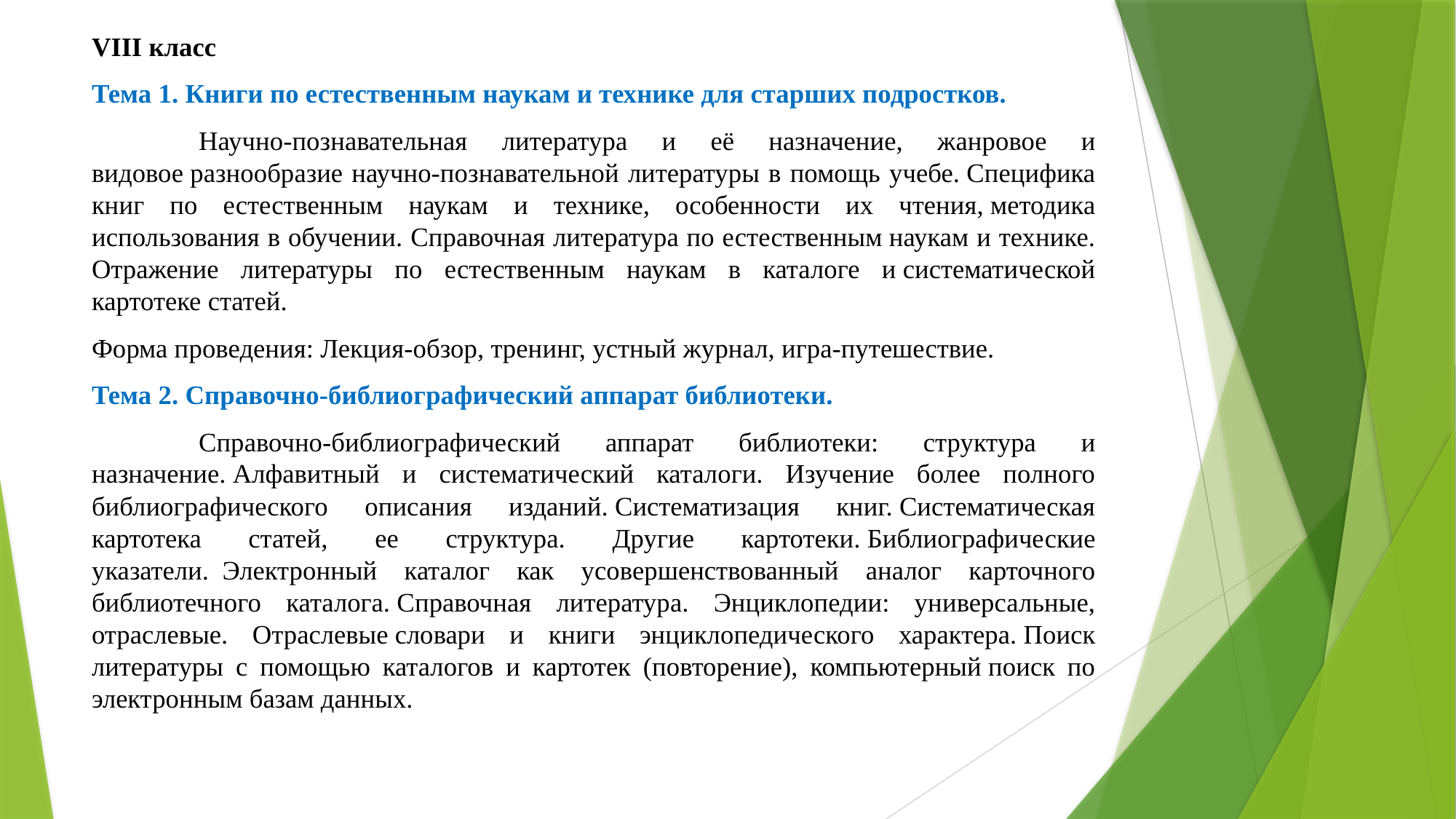

VIII класс
Тема 1. Книги по естественным наукам и технике для старших подростков.
	Научно-познавательная литература и её назначение, жанровое и видовое разнообразие научно-познавательной литературы в помощь учебе. Специфика книг по естественным наукам и технике, особенности их чтения, методика использования в обучении. Справочная литература по естественным наукам и технике. Отражение литературы по естественным наукам в каталоге и систематической картотеке статей.
Форма проведения: Лекция-обзор, тренинг, устный журнал, игра-путешествие.
Тема 2. Справочно-библиографический аппарат библиотеки.
	Справочно-библиографический аппарат библиотеки: структура и назначение. Алфавитный и систематический каталоги. Изучение более полного библиографического описания изданий. Систематизация книг. Систематическая картотека статей, ее структура. Другие картотеки. Библиографические указатели.  Электронный каталог как усовершенствованный аналог карточного библиотечного каталога. Справочная литература. Энциклопедии: универсальные, отраслевые. Отраслевые словари и книги энциклопедического характера. Поиск литературы с помощью каталогов и картотек (повторение), компьютерный поиск по электронным базам данных.